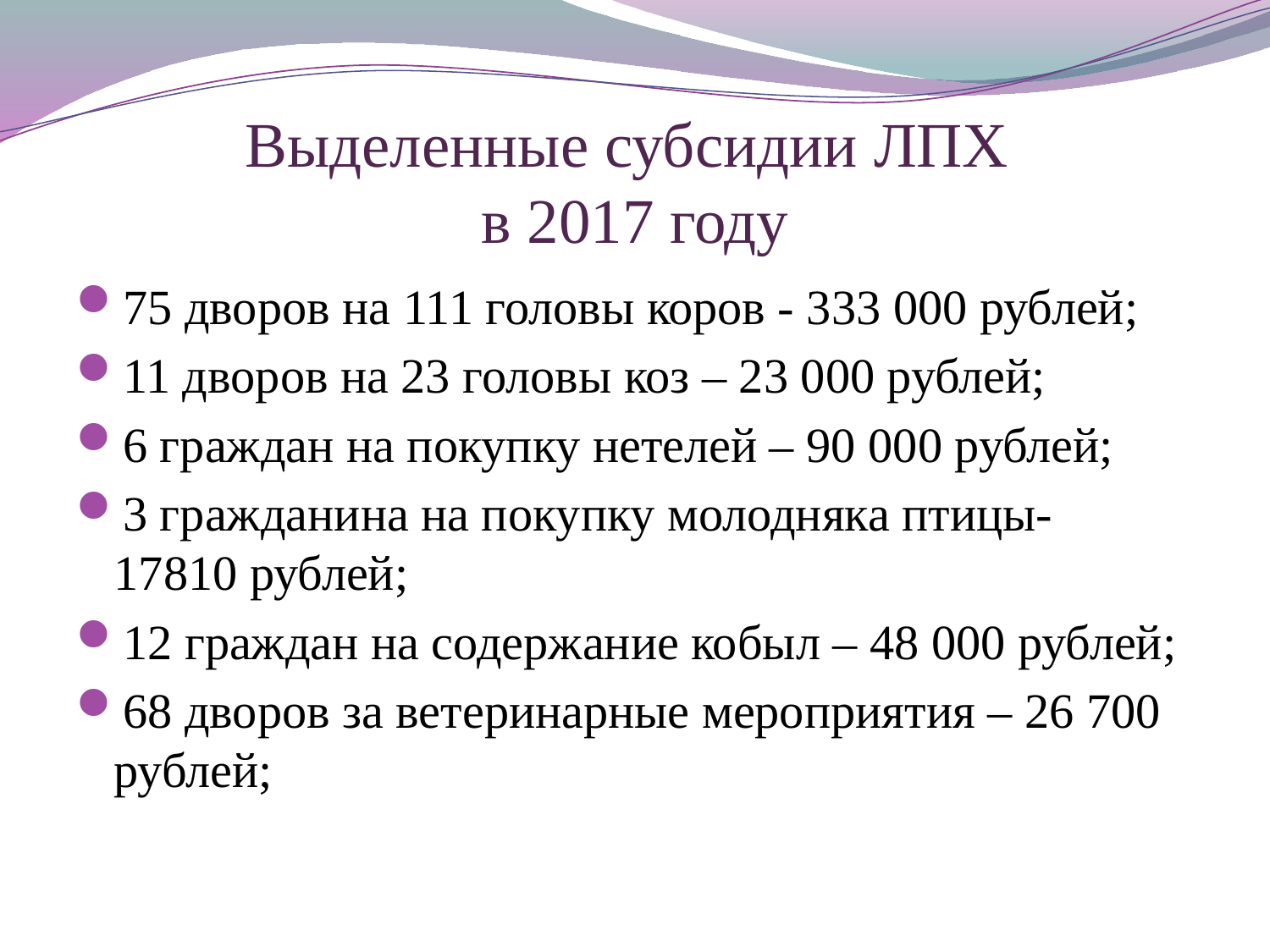

# Выделенные субсидии ЛПХ в 2017 году
75 дворов на 111 головы коров - 333 000 рублей;
11 дворов на 23 головы коз – 23 000 рублей;
6 граждан на покупку нетелей – 90 000 рублей;
3 гражданина на покупку молодняка птицы-  17810 рублей;
12 граждан на содержание кобыл – 48 000 рублей;
68 дворов за ветеринарные мероприятия – 26 700 рублей;